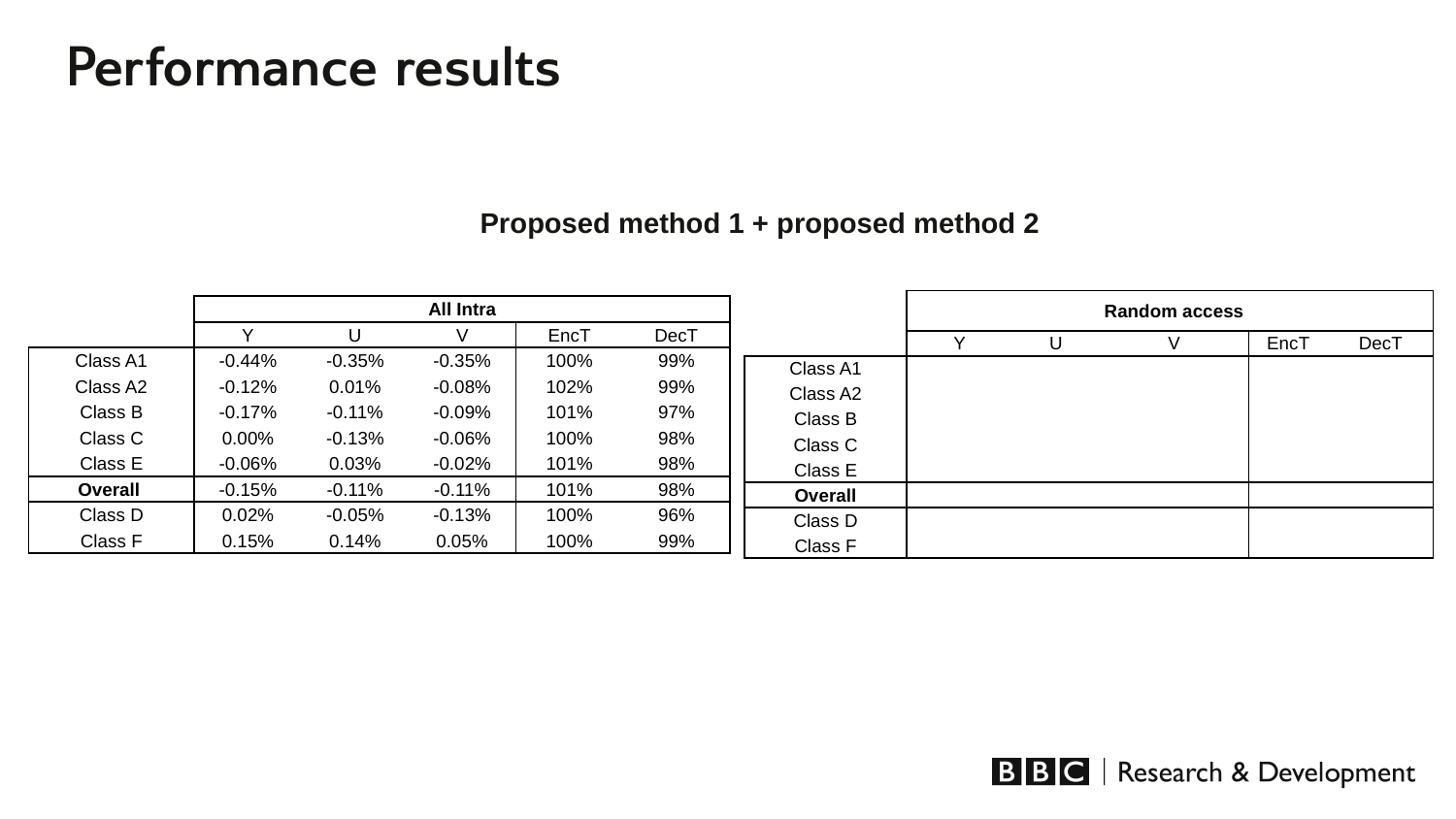

Performance results
Proposed method 1 + proposed method 2
|  |  |  | Random access |  |  |
| --- | --- | --- | --- | --- | --- |
|  | Y | U | V | EncT | DecT |
| Class A1 |  |  |  |  |  |
| Class A2 |  |  |  |  |  |
| Class B |  |  |  |  |  |
| Class C |  |  |  |  |  |
| Class E |  |  |  |  |  |
| Overall |  |  |  |  |  |
| Class D |  |  |  |  |  |
| Class F |  |  |  |  |  |
|  |  |  | All Intra |  |  |
| --- | --- | --- | --- | --- | --- |
|  | Y | U | V | EncT | DecT |
| Class A1 | -0.44% | -0.35% | -0.35% | 100% | 99% |
| Class A2 | -0.12% | 0.01% | -0.08% | 102% | 99% |
| Class B | -0.17% | -0.11% | -0.09% | 101% | 97% |
| Class C | 0.00% | -0.13% | -0.06% | 100% | 98% |
| Class E | -0.06% | 0.03% | -0.02% | 101% | 98% |
| Overall | -0.15% | -0.11% | -0.11% | 101% | 98% |
| Class D | 0.02% | -0.05% | -0.13% | 100% | 96% |
| Class F | 0.15% | 0.14% | 0.05% | 100% | 99% |